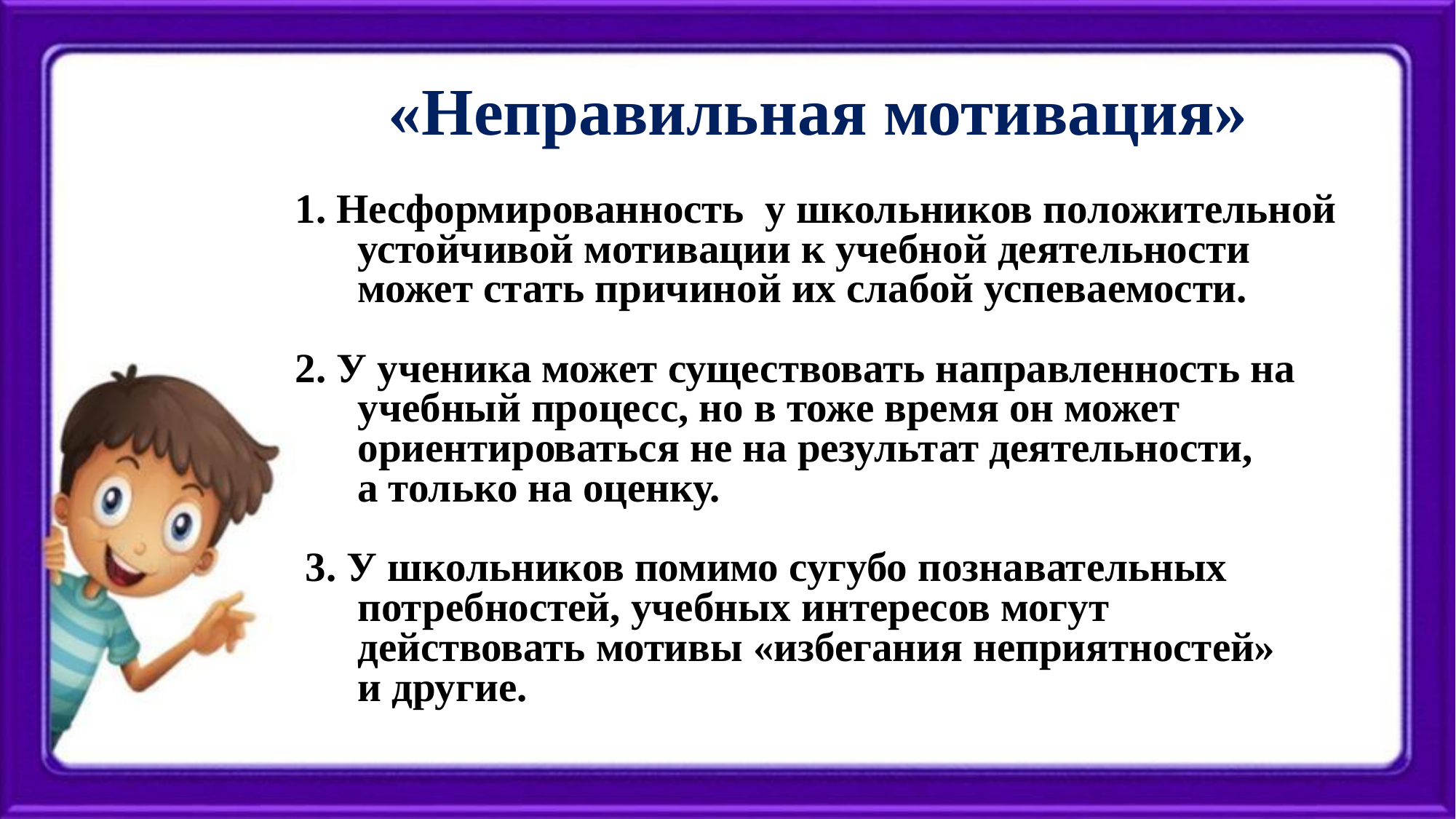

# «Неправильная мотивация»
1. Несформированность  у школьников положительной устойчивой мотивации к учебной деятельности может стать причиной их слабой успеваемости.

2. У ученика может существовать направленность на учебный процесс, но в тоже время он может ориентироваться не на результат деятельности,
      а только на оценку.

 3. У школьников помимо сугубо познавательных потребностей, учебных интересов могут действовать мотивы «избегания неприятностей»
      и другие.